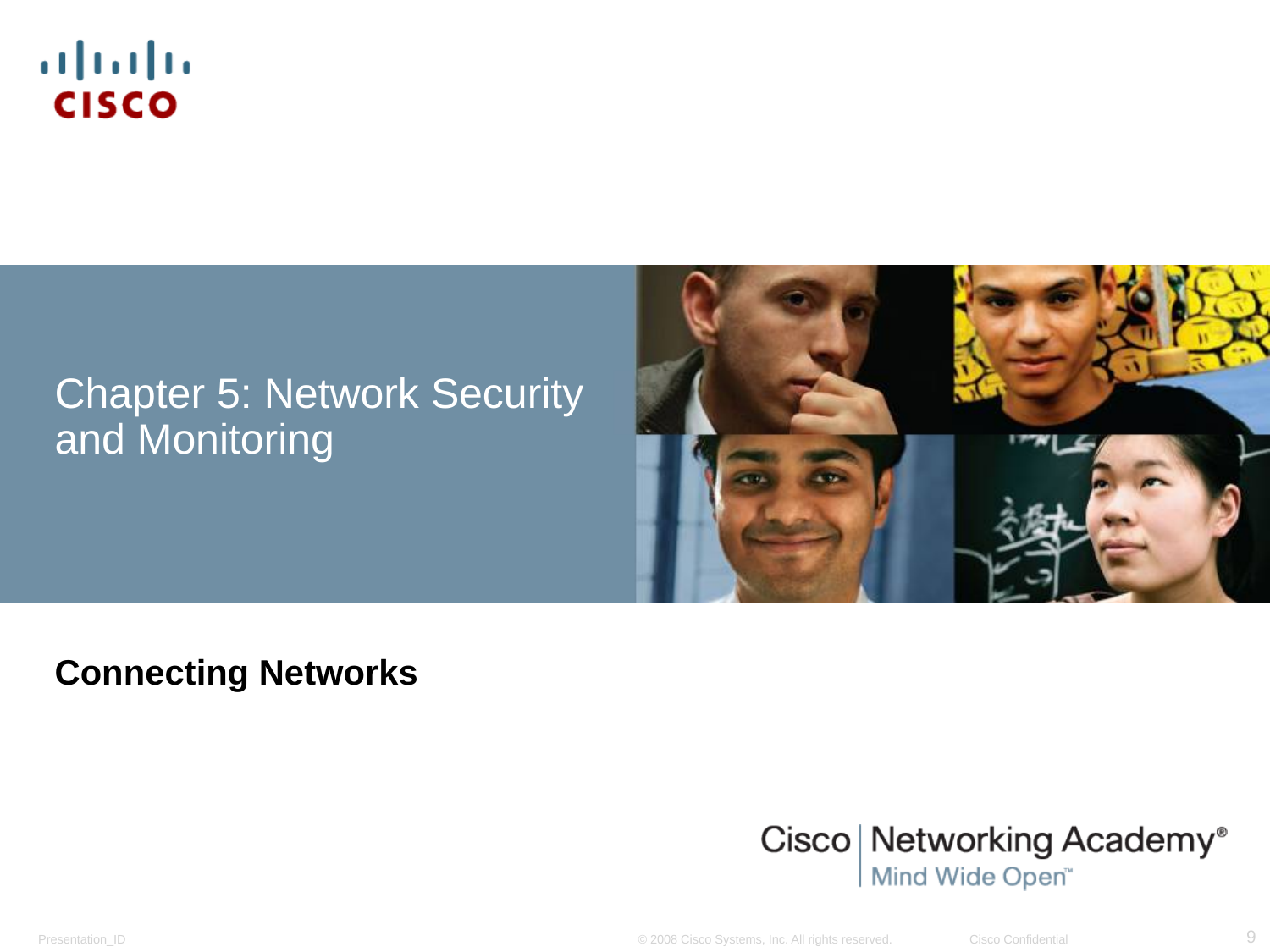

# Chapter 5: Network Security and Monitoring
Connecting Networks